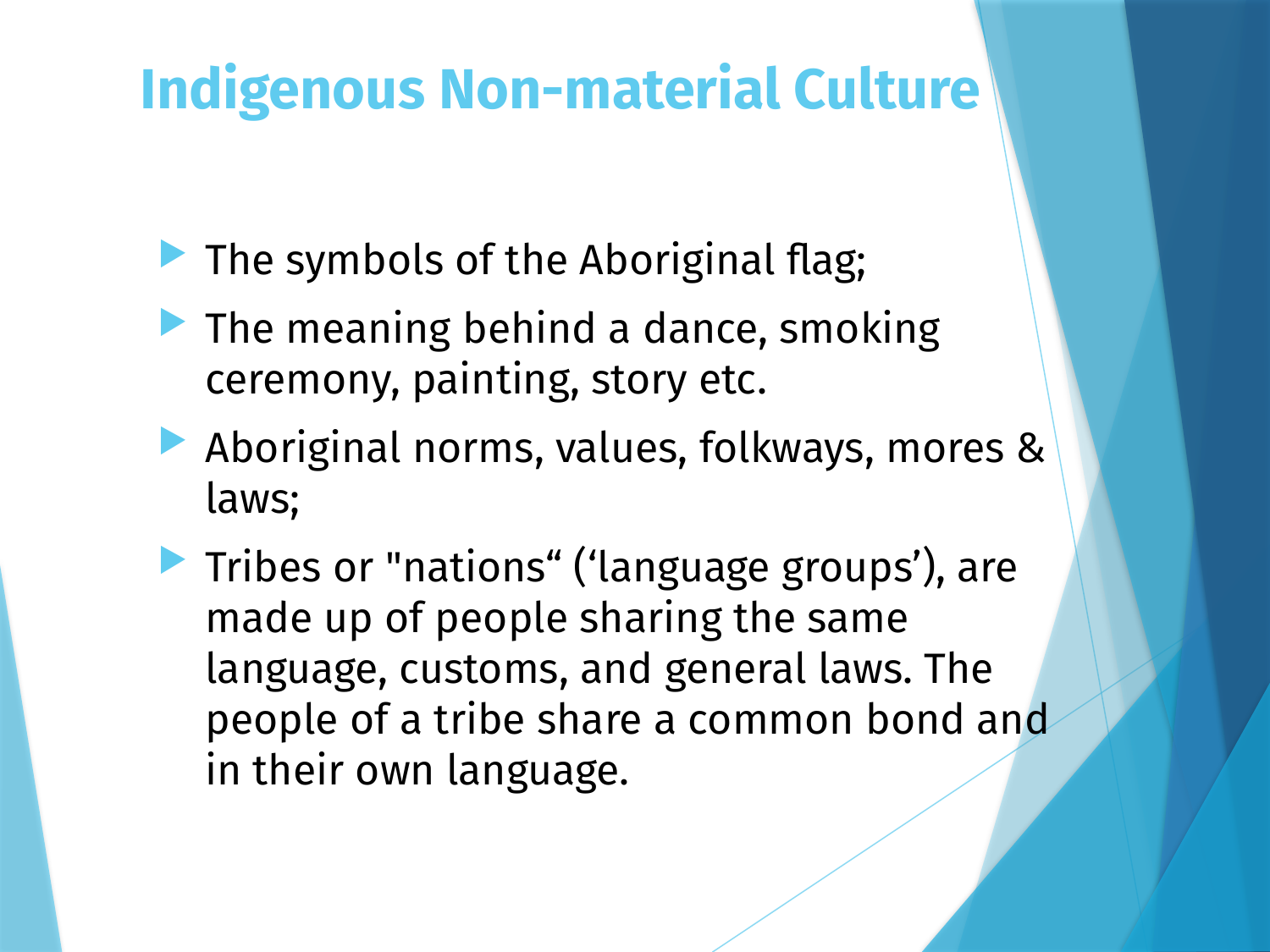

# Indigenous Non-material Culture
The symbols of the Aboriginal flag;
The meaning behind a dance, smoking ceremony, painting, story etc.
Aboriginal norms, values, folkways, mores & laws;
Tribes or "nations“ (‘language groups’), are made up of people sharing the same language, customs, and general laws. The people of a tribe share a common bond and in their own language.